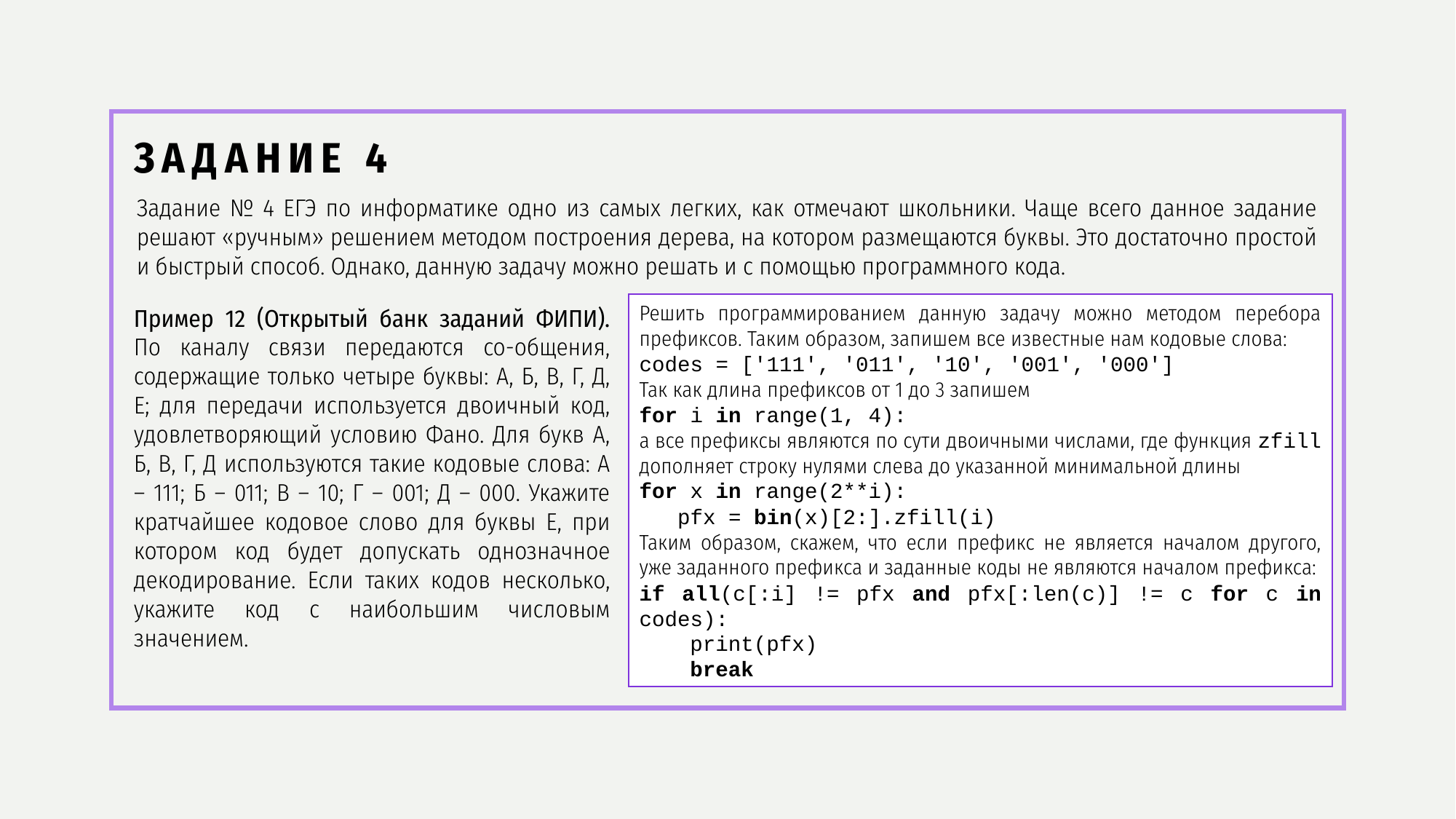

# Задание 4
Задание № 4 ЕГЭ по информатике одно из самых легких, как отмечают школьники. Чаще всего данное задание решают «ручным» решением методом построения дерева, на котором размещаются буквы. Это достаточно простой и быстрый способ. Однако, данную задачу можно решать и с помощью программного кода.
Решить программированием данную задачу можно методом перебора префиксов. Таким образом, запишем все известные нам кодовые слова:
codes = ['111', '011', '10', '001', '000']
Так как длина префиксов от 1 до 3 запишем
for i in range(1, 4):
а все префиксы являются по сути двоичными числами, где функция zfill дополняет строку нулями слева до указанной минимальной длины
for x in range(2**i):
   pfx = bin(x)[2:].zfill(i)
Таким образом, скажем, что если префикс не является началом другого, уже заданного префикса и заданные коды не являются началом префикса:
if all(c[:i] != pfx and pfx[:len(c)] != c for c in codes):
    print(pfx)
    break
Пример 12 (Открытый банк заданий ФИПИ). По каналу связи передаются со-общения, содержащие только четыре буквы: А, Б, В, Г, Д, Е; для передачи используется двоичный код, удовлетворяющий условию Фано. Для букв А, Б, В, Г, Д используются такие кодовые слова: А – 111; Б – 011; В – 10; Г – 001; Д – 000. Укажите кратчайшее кодовое слово для буквы Е, при котором код будет допускать однозначное декодирование. Если таких кодов несколько, укажите код с наибольшим числовым значением.